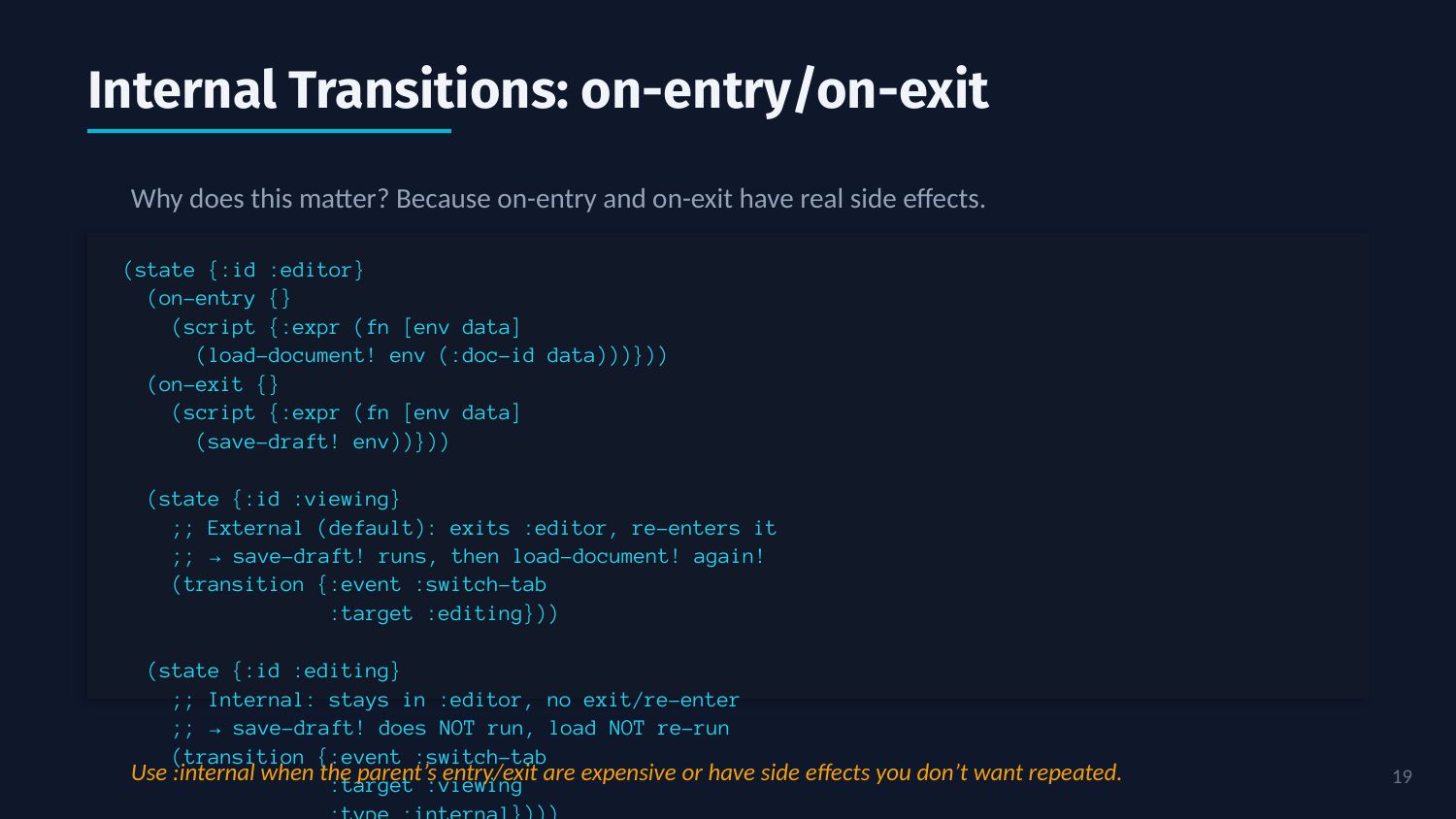

Internal Transitions: on-entry/on-exit

Why does this matter? Because on-entry and on-exit have real side effects.

(state {:id :editor}
  (on-entry {}
    (script {:expr (fn [env data]
      (load-document! env (:doc-id data)))}))
  (on-exit {}
    (script {:expr (fn [env data]
      (save-draft! env))}))

  (state {:id :viewing}
    ;; External (default): exits :editor, re-enters it
    ;; → save-draft! runs, then load-document! again!
    (transition {:event :switch-tab
                 :target :editing}))

  (state {:id :editing}
    ;; Internal: stays in :editor, no exit/re-enter
    ;; → save-draft! does NOT run, load NOT re-run
    (transition {:event :switch-tab
                 :target :viewing
                 :type :internal})))
Use :internal when the parent’s entry/exit are expensive or have side effects you don’t want repeated.
19